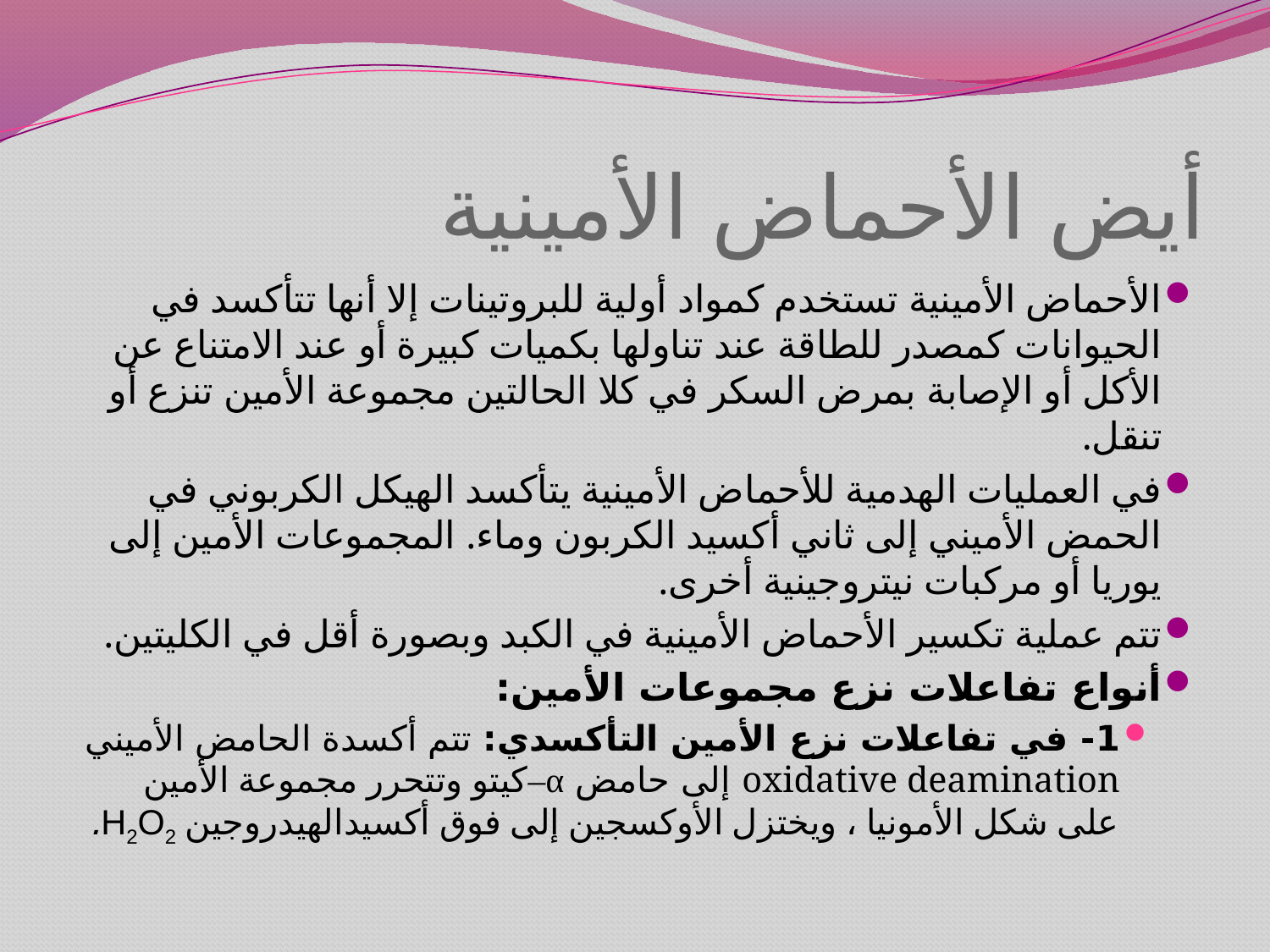

# أيض الأحماض الأمينية
الأحماض الأمينية تستخدم كمواد أولية للبروتينات إلا أنها تتأكسد في الحيوانات كمصدر للطاقة عند تناولها بكميات كبيرة أو عند الامتناع عن الأكل أو الإصابة بمرض السكر في كلا الحالتين مجموعة الأمين تنزع أو تنقل.
في العمليات الهدمية للأحماض الأمينية يتأكسد الهيكل الكربوني في الحمض الأميني إلى ثاني أكسيد الكربون وماء. المجموعات الأمين إلى يوريا أو مركبات نيتروجينية أخرى.
تتم عملية تكسير الأحماض الأمينية في الكبد وبصورة أقل في الكليتين.
أنواع تفاعلات نزع مجموعات الأمين:
1- في تفاعلات نزع الأمين التأكسدي: تتم أكسدة الحامض الأميني oxidative deamination إلى حامض α–كيتو وتتحرر مجموعة الأمين على شكل الأمونيا ، ويختزل الأوكسجين إلى فوق أكسيدالهيدروجين H2O2.